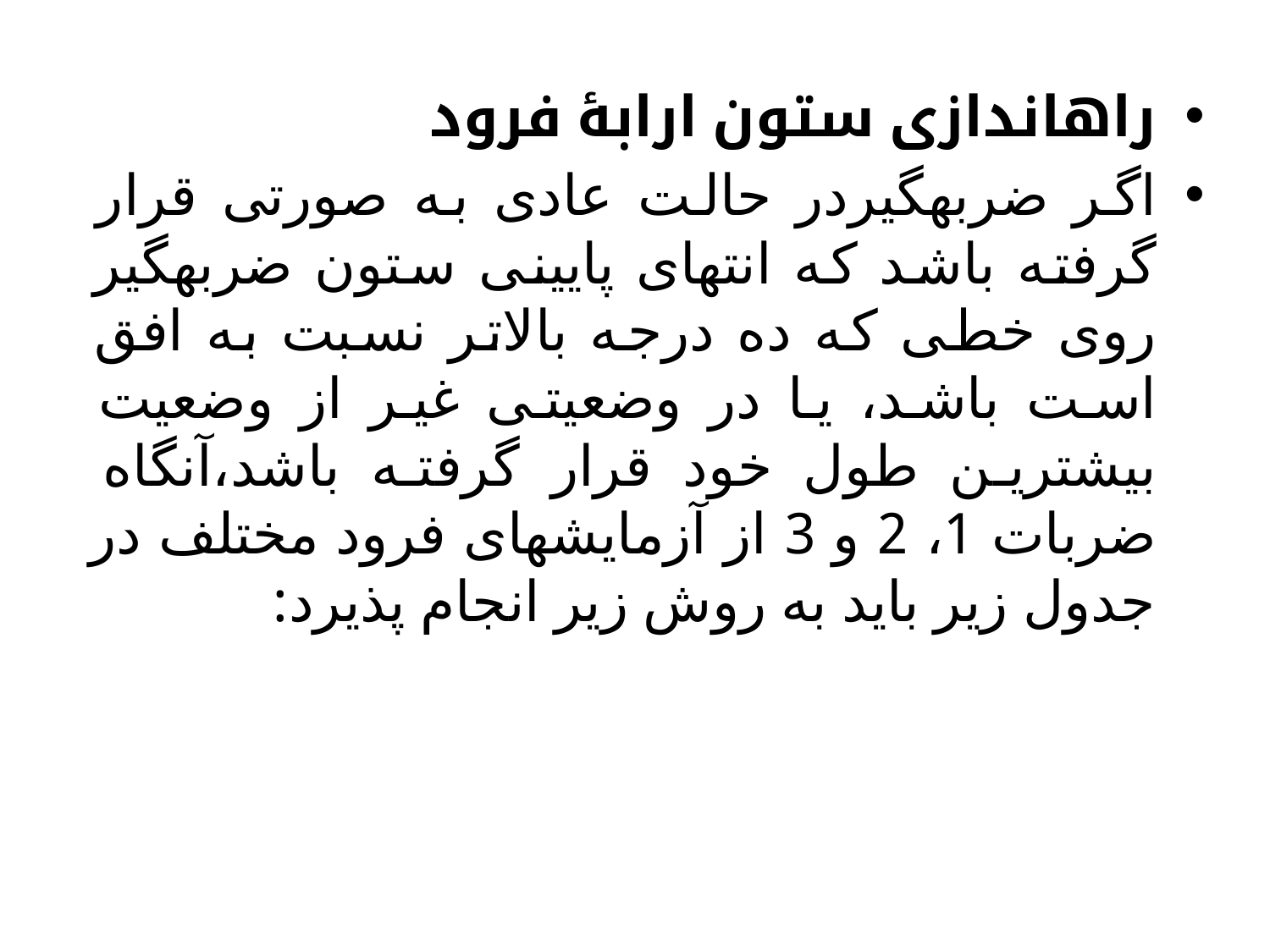

راه­اندازی ستون ارابۀ فرود
اگر ضربه­گیردر حالت عادی به صورتی قرار گرفته باشد که انتهای پایینی ستون ضربه­گیر روی خطی که ده درجه بالاتر نسبت به افق است باشد، یا در وضعیتی غیر از وضعیت بیشترین طول خود قرار گرفته باشد،آنگاه ضربات 1، 2 و 3 از آزمایش­های فرود مختلف در جدول زیر باید به روش زیر انجام پذیرد: